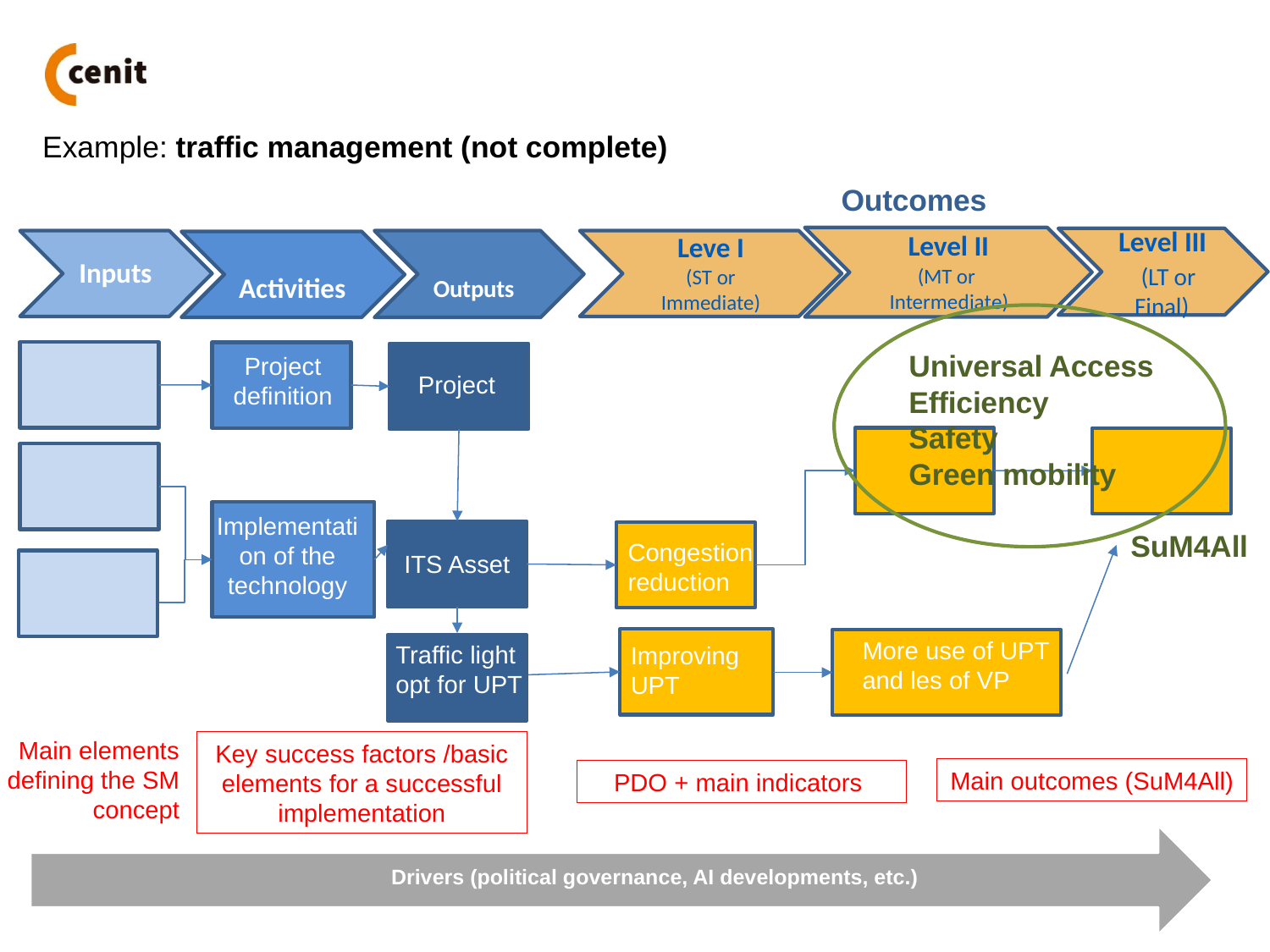

Example: traffic management (not complete)
Outcomes
Level III  (LT or  Final)

Level II
(MT or  Intermediate)

Leve I
(ST or
Immediate)

Inputs
Activities	Outputs
Universal Access
Efficiency
Safety
Green mobility

Project definition
Project

Implementation of the technology
SuM4All

Congestion reduction
ITS Asset

More use of UPT and les of VP

Traffic light opt for UPT
Improving UPT

Main elements defining the SM concept
Key success factors /basic elements for a successful implementation
Main outcomes (SuM4All)
PDO + main indicators
Drivers (political governance, AI developments, etc.)